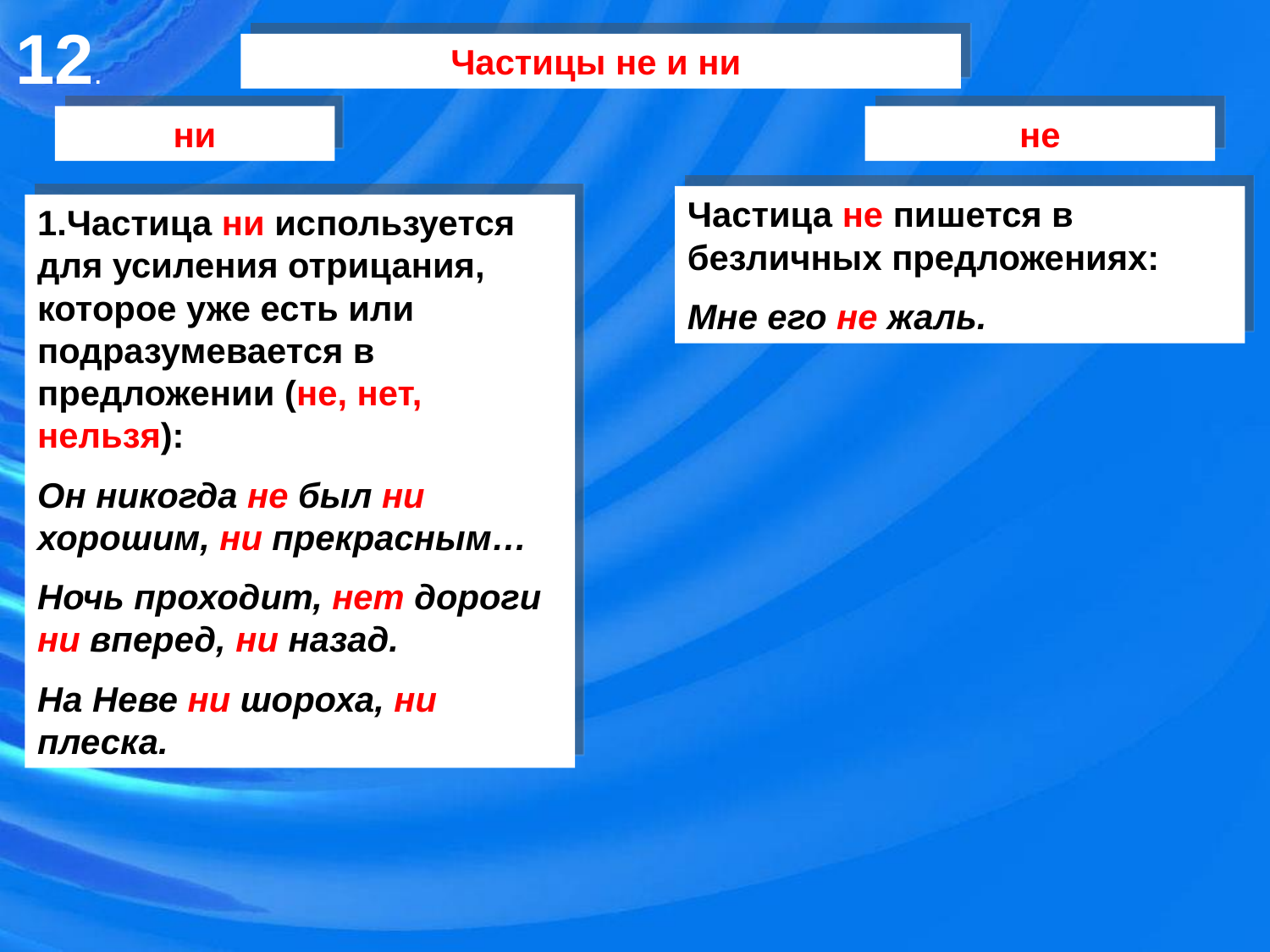

12.
Частицы не и ни
ни
не
Частица не пишется в безличных предложениях:
Мне его не жаль.
1.Частица ни используется для усиления отрицания, которое уже есть или подразумевается в предложении (не, нет, нельзя):
Он никогда не был ни хорошим, ни прекрасным…
Ночь проходит, нет дороги ни вперед, ни назад.
На Неве ни шороха, ни плеска.